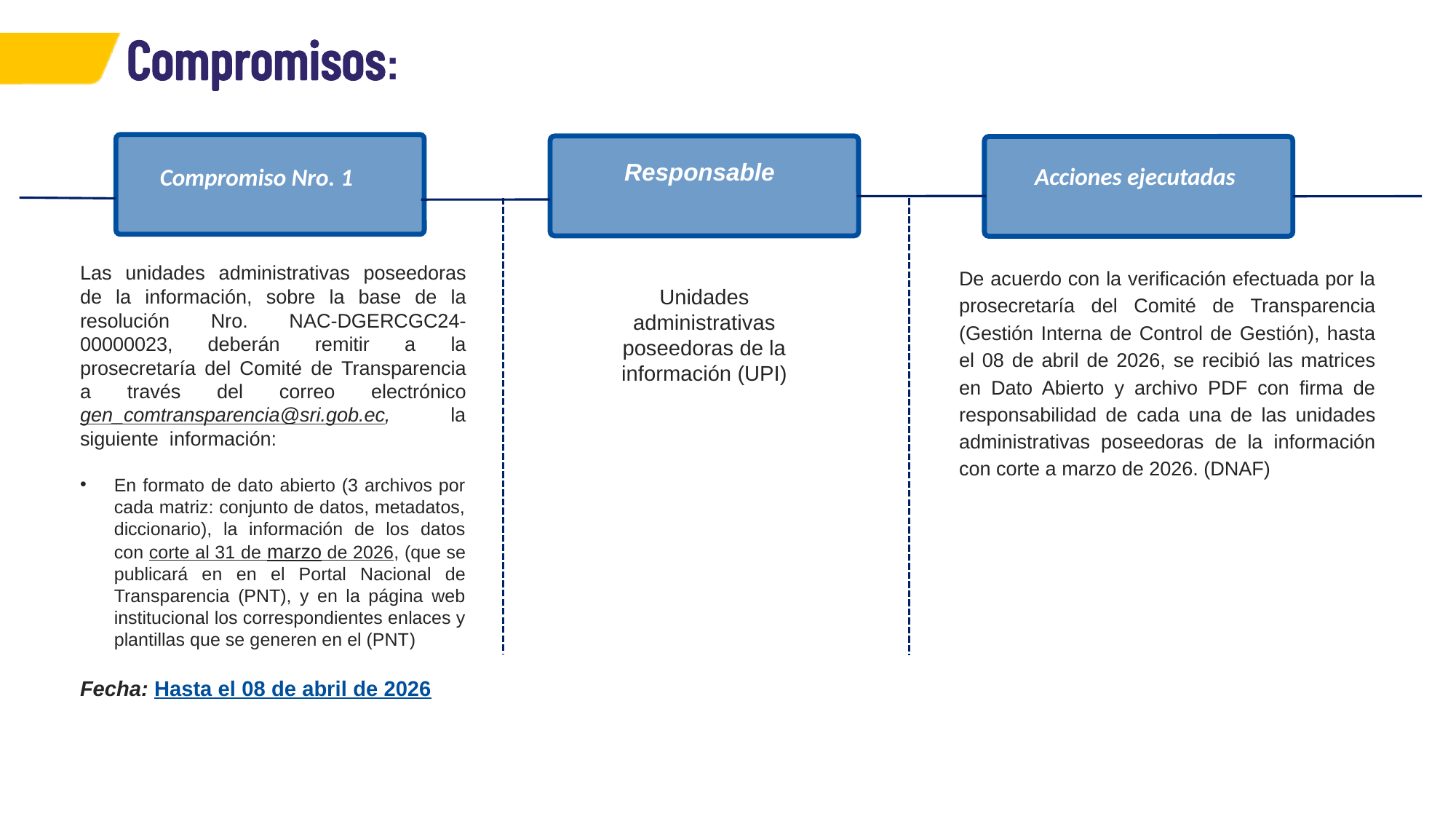

Compromisos:

Responsable

Acciones ejecutadas

Compromiso Nro. 1

Las unidades administrativas poseedoras de la información, sobre la base de la resolución Nro. NAC-DGERCGC24-00000023, deberán remitir a la prosecretaría del Comité de Transparencia a través del correo electrónico gen_comtransparencia@sri.gob.ec, la siguiente  información:

En formato de dato abierto (3 archivos por cada matriz: conjunto de datos, metadatos, diccionario), la información de los datos con corte al 31 de marzo de 2026, (que se publicará en en el Portal Nacional de Transparencia (PNT), y en la página web institucional los correspondientes enlaces y plantillas que se generen en el (PNT)

Fecha: Hasta el 08 de abril de 2026

De acuerdo con la verificación efectuada por la prosecretaría del Comité de Transparencia (Gestión Interna de Control de Gestión), hasta el 08 de abril de 2026, se recibió las matrices en Dato Abierto y archivo PDF con firma de responsabilidad de cada una de las unidades administrativas poseedoras de la información con corte a marzo de 2026. (DNAF)
Unidades administrativas poseedoras de la información (UPI)